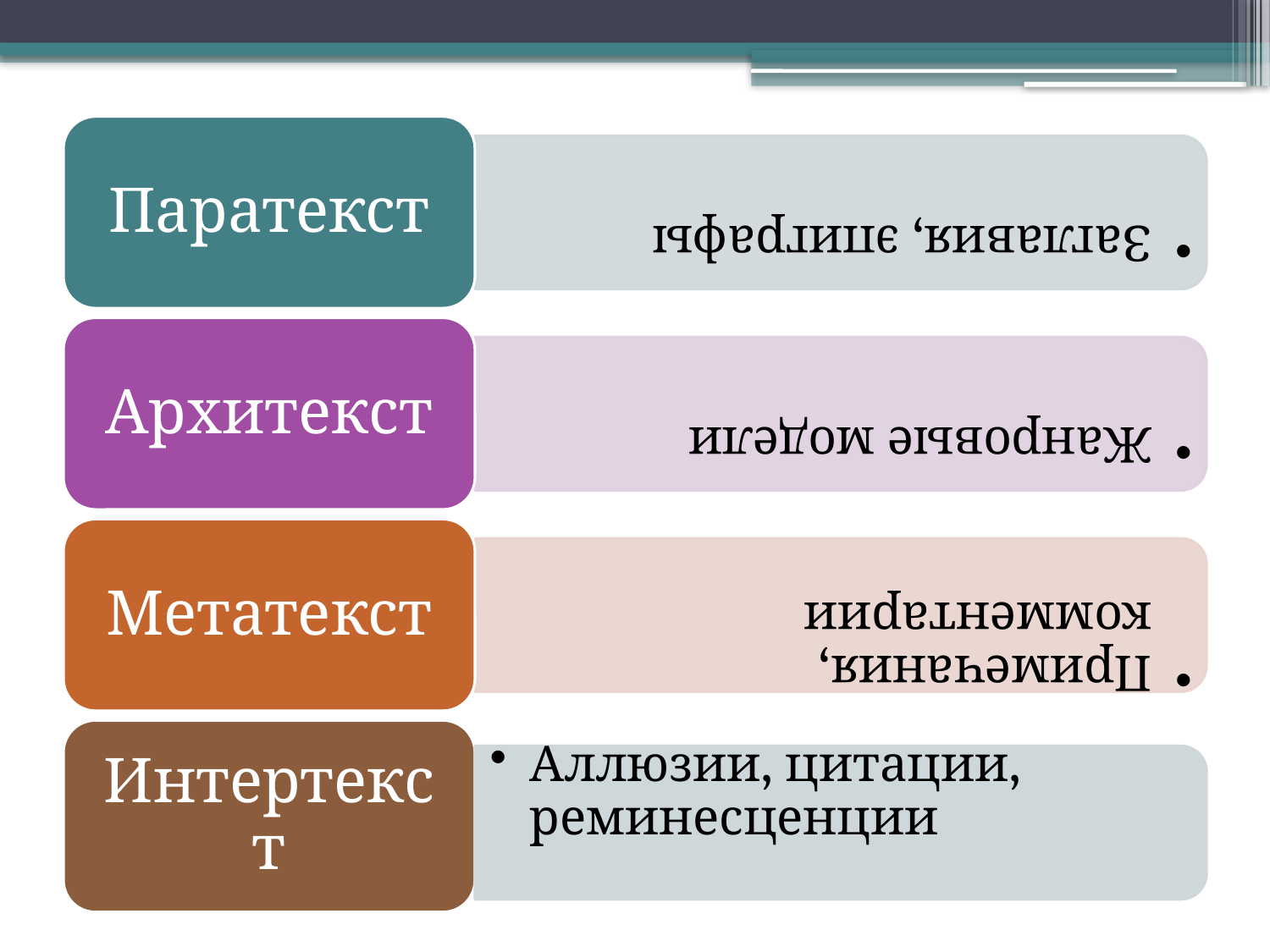

Заглавия, эпиграфы

Паратекст
Жанровые модели

Архитекст
Примечания, комментарии

Метатекст
Интертекст

Аллюзии, цитации, реминесценции